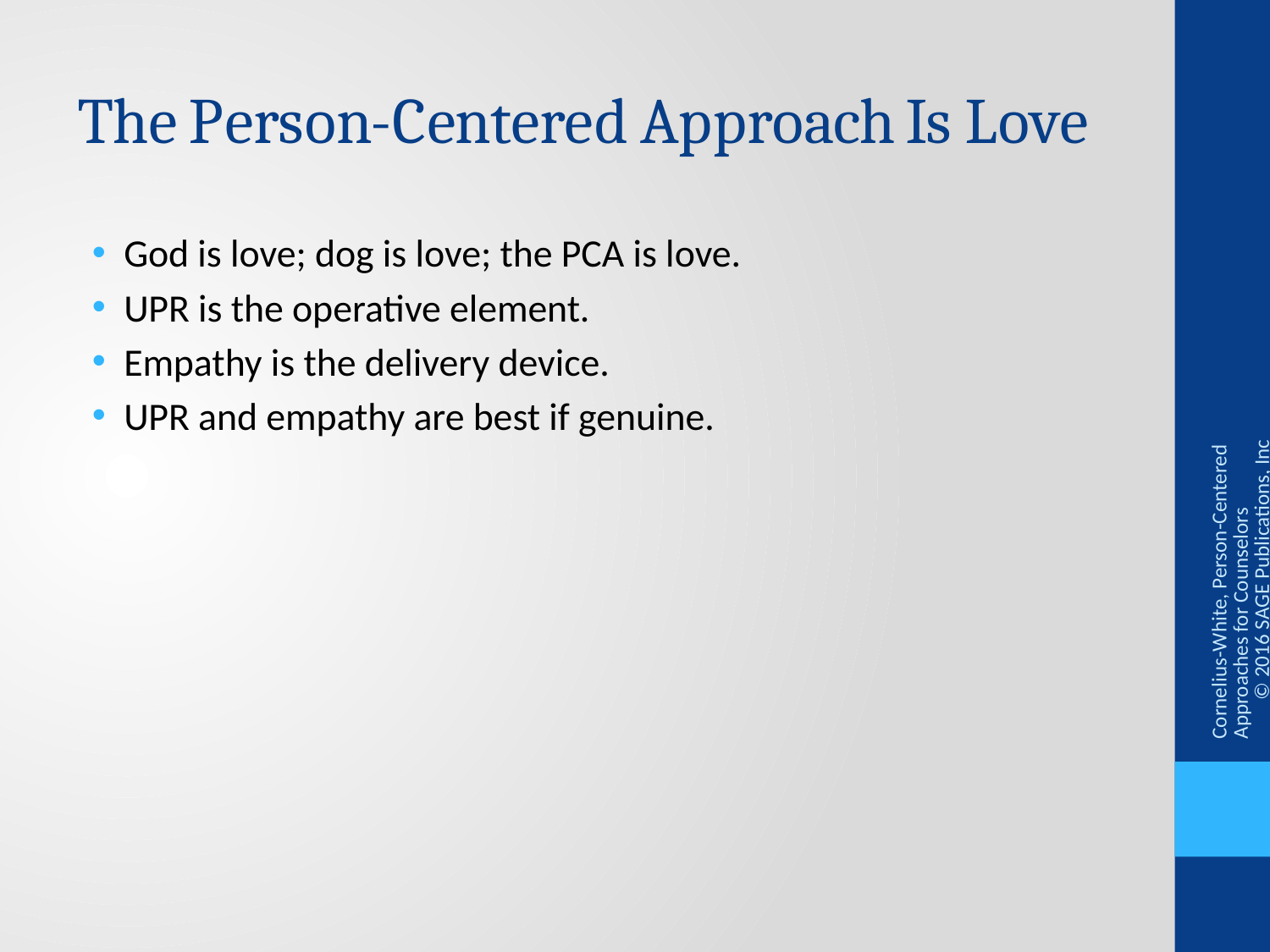

# The Person-Centered Approach Is Love
God is love; dog is love; the PCA is love.
UPR is the operative element.
Empathy is the delivery device.
UPR and empathy are best if genuine.
Cornelius-White, Person-Centered Approaches for Counselors                      © 2016 SAGE Publications, Inc.